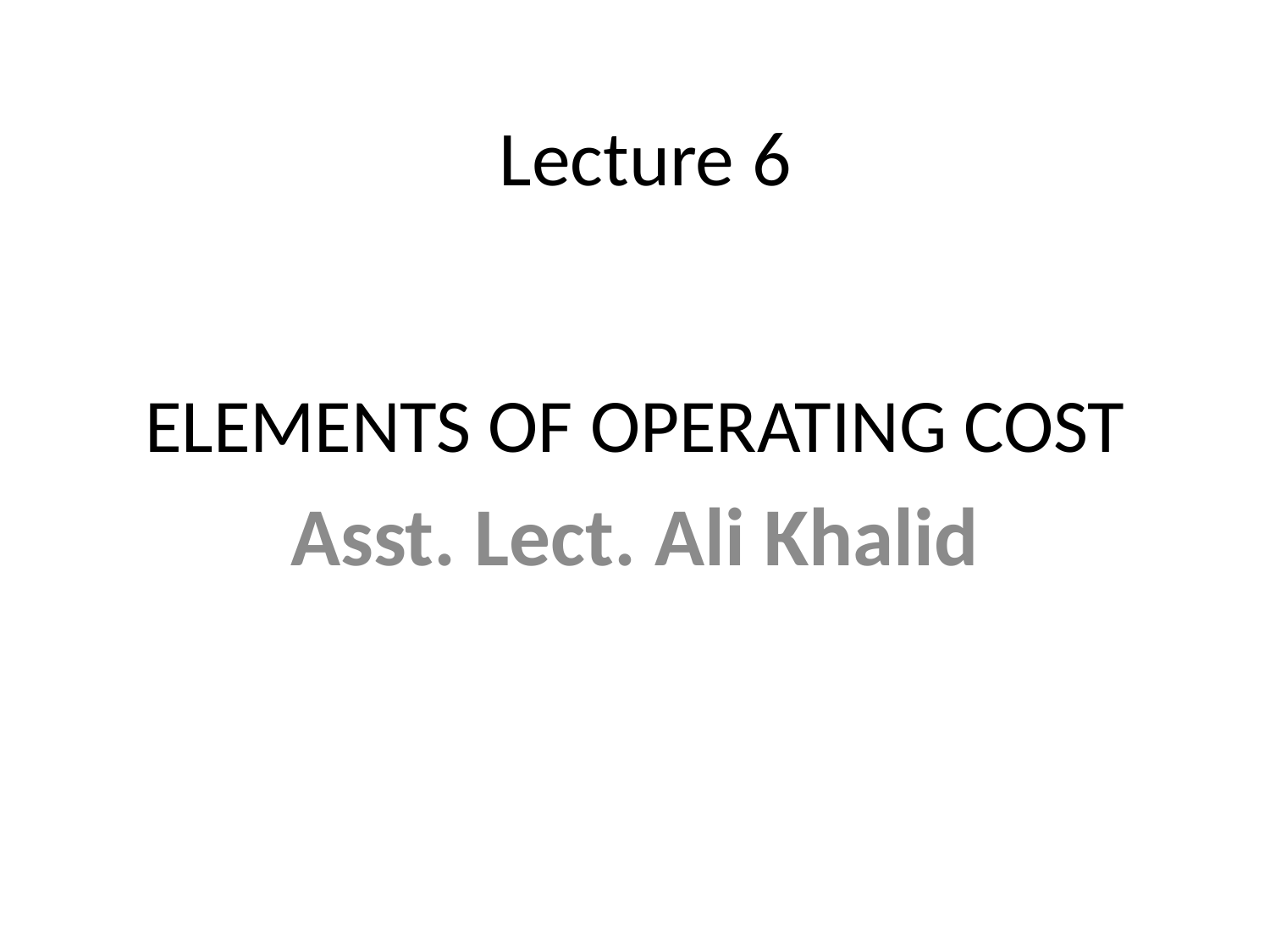

# Lecture 6
ELEMENTS OF OPERATING COST
Asst. Lect. Ali Khalid